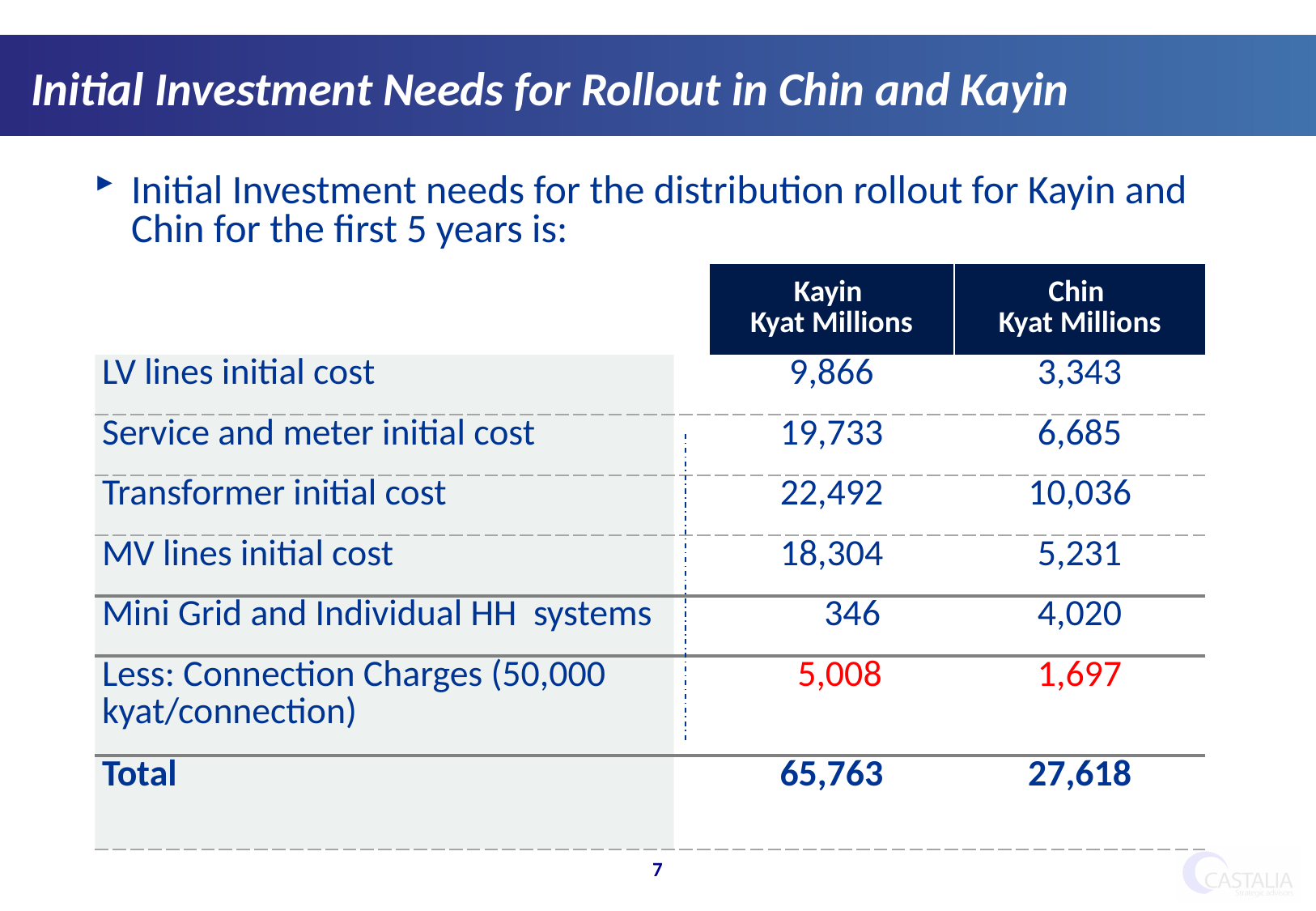

Initial Investment Needs for Rollout in Chin and Kayin

Initial Investment needs for the distribution rollout for Kayin and Chin for the first 5 years is:

|  |  | Kayin Kyat Millions | Chin Kyat Millions |
| --- | --- | --- | --- |
| LV lines initial cost |  | 9,866 | 3,343 |
| Service and meter initial cost |  | 19,733 | 6,685 |
| Transformer initial cost |  | 22,492 | 10,036 |
| MV lines initial cost |  | 18,304 | 5,231 |
| Mini Grid and Individual HH systems |  | 346 | 4,020 |
| Less: Connection Charges (50,000 kyat/connection) |  | 5,008 | 1,697 |
| Total |  | 65,763 | 27,618 |
7